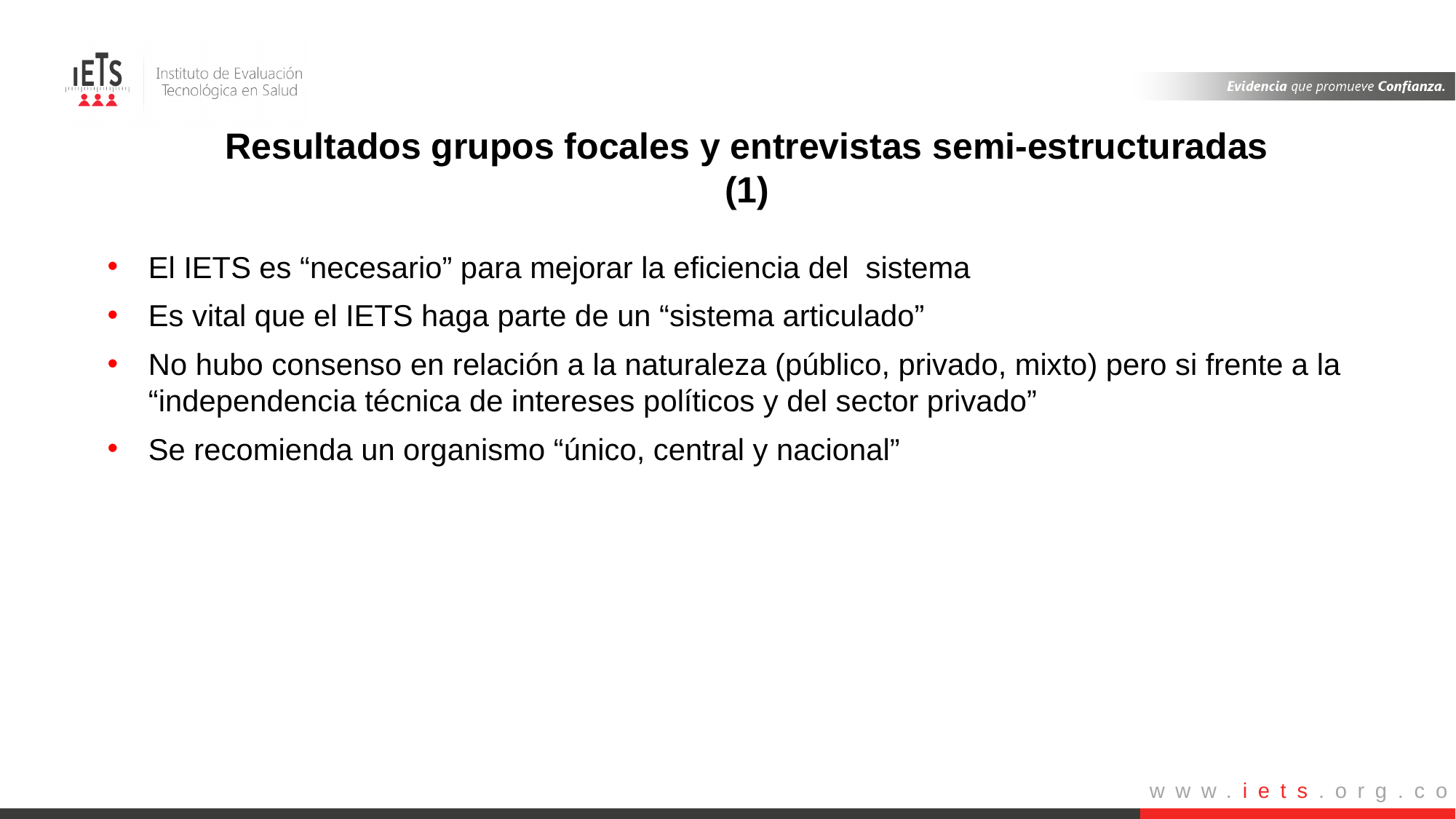

Resultados grupos focales y entrevistas semi-estructuradas (1)

El IETS es “necesario” para mejorar la eficiencia del  sistema
Es vital que el IETS haga parte de un “sistema articulado”
No hubo consenso en relación a la naturaleza (público, privado, mixto) pero si frente a la “independencia técnica de intereses políticos y del sector privado”
Se recomienda un organismo “único, central y nacional”